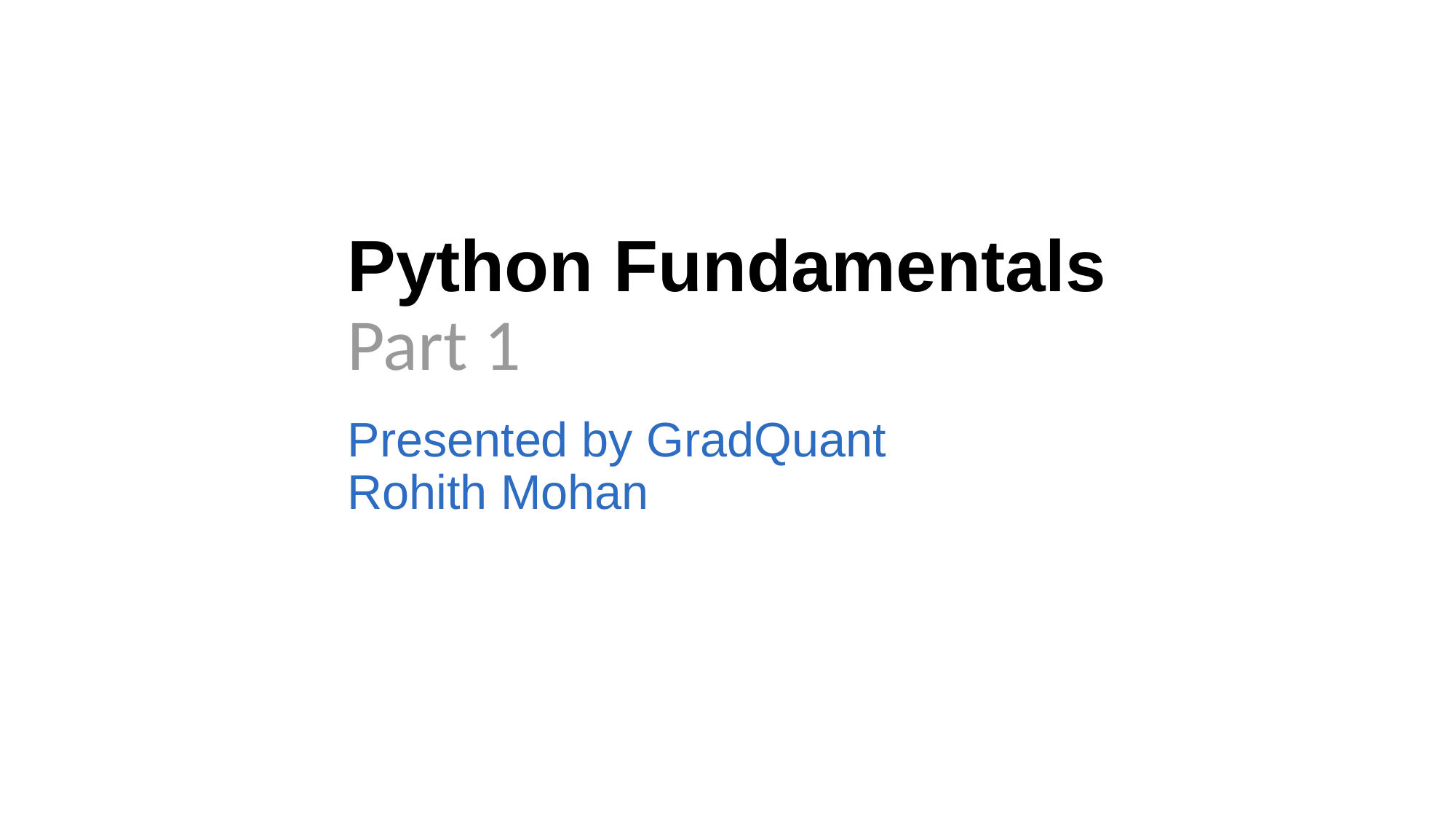

# Python Fundamentals
Part 1
Presented by GradQuant
Rohith Mohan